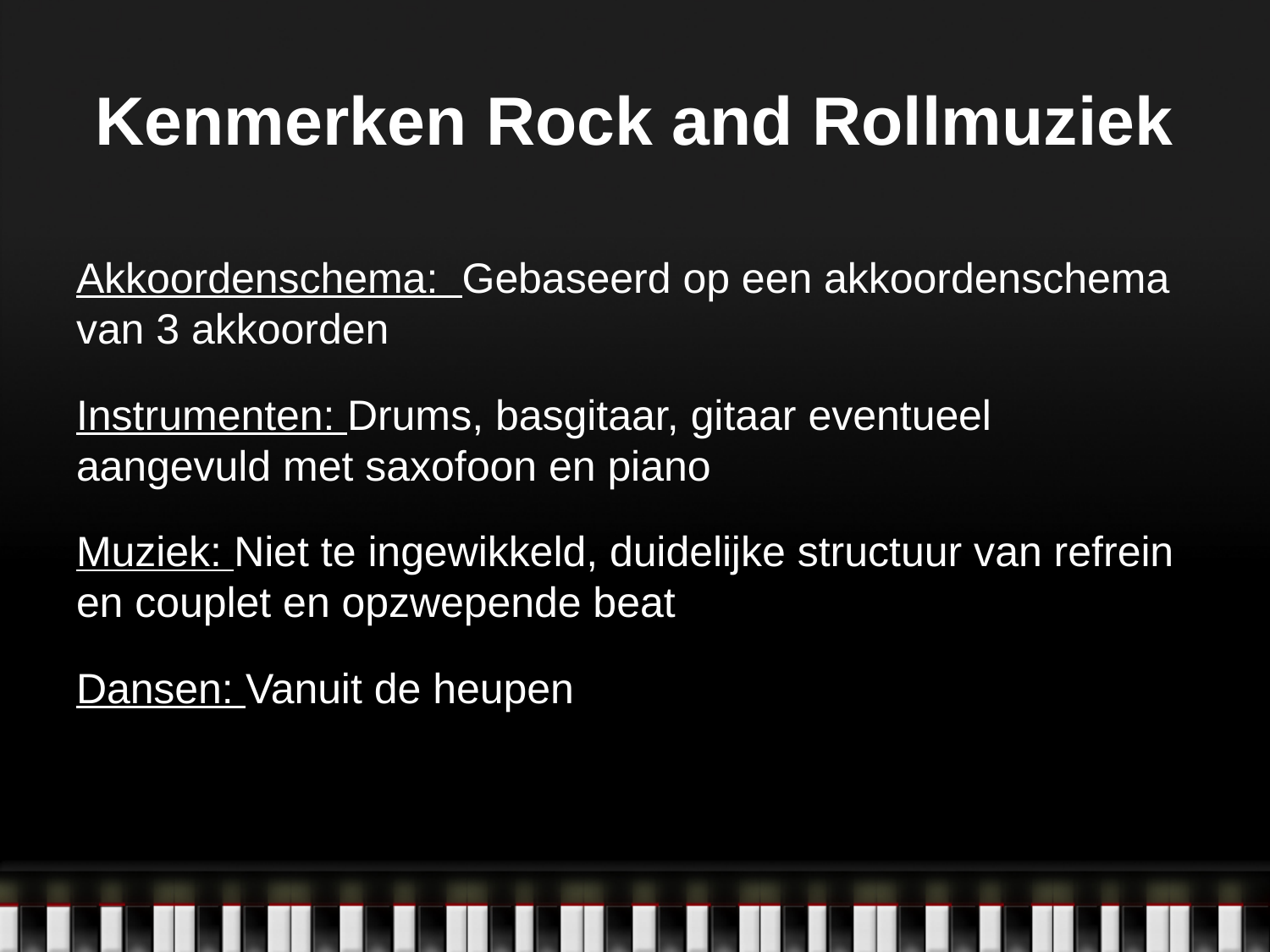

# Kenmerken Rock and Rollmuziek
Akkoordenschema:  Gebaseerd op een akkoordenschema van 3 akkoorden
Instrumenten: Drums, basgitaar, gitaar eventueel aangevuld met saxofoon en piano
Muziek: Niet te ingewikkeld, duidelijke structuur van refrein en couplet en opzwepende beat
Dansen: Vanuit de heupen